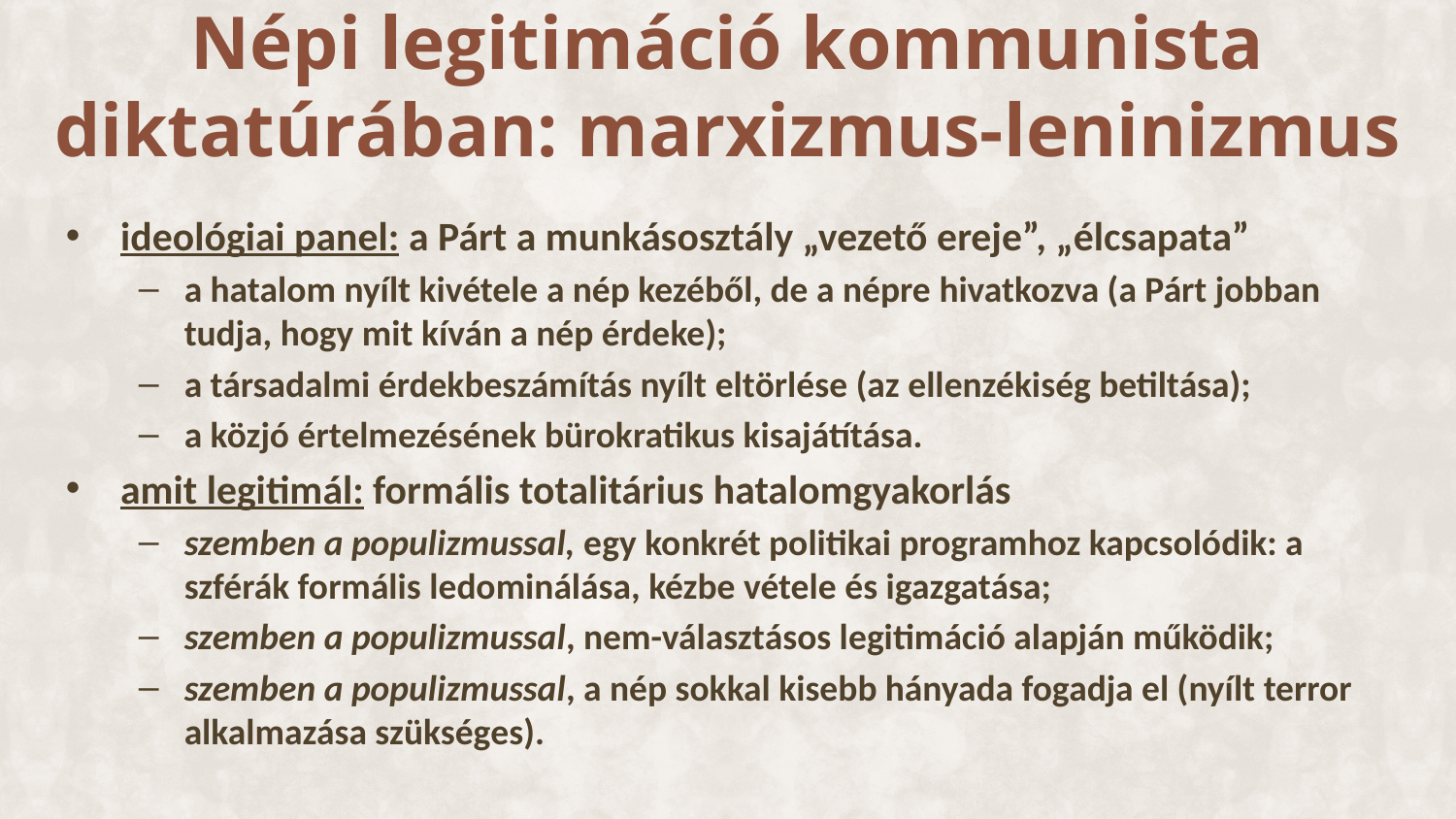

# Népi legitimáció kommunista diktatúrában: marxizmus-leninizmus
ideológiai panel: a Párt a munkásosztály „vezető ereje”, „élcsapata”
a hatalom nyílt kivétele a nép kezéből, de a népre hivatkozva (a Párt jobban tudja, hogy mit kíván a nép érdeke);
a társadalmi érdekbeszámítás nyílt eltörlése (az ellenzékiség betiltása);
a közjó értelmezésének bürokratikus kisajátítása.
amit legitimál: formális totalitárius hatalomgyakorlás
szemben a populizmussal, egy konkrét politikai programhoz kapcsolódik: a szférák formális ledominálása, kézbe vétele és igazgatása;
szemben a populizmussal, nem-választásos legitimáció alapján működik;
szemben a populizmussal, a nép sokkal kisebb hányada fogadja el (nyílt terror alkalmazása szükséges).